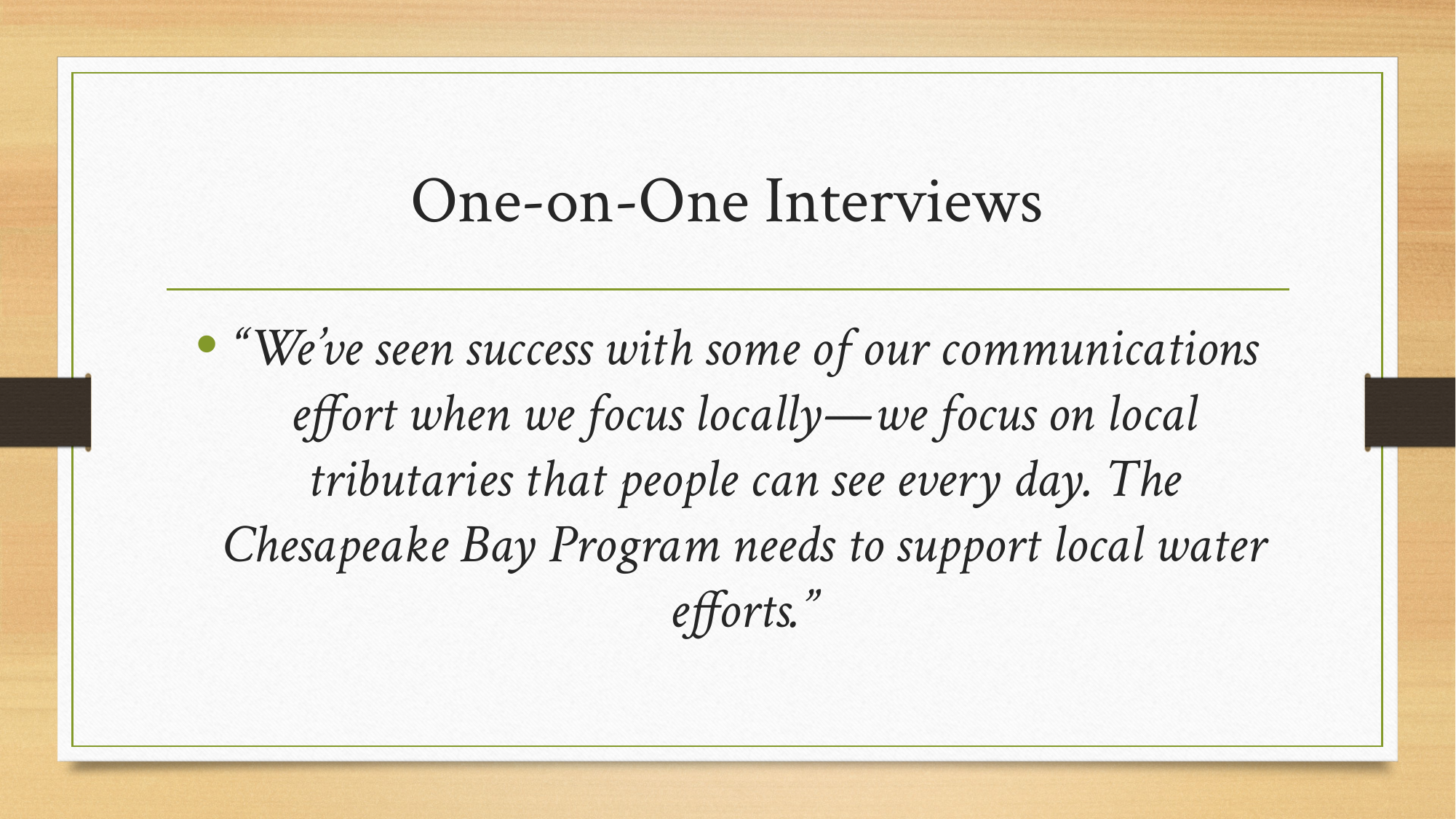

# One-on-One Interviews
“We’ve seen success with some of our communications effort when we focus locally—we focus on local tributaries that people can see every day. The Chesapeake Bay Program needs to support local water efforts.”